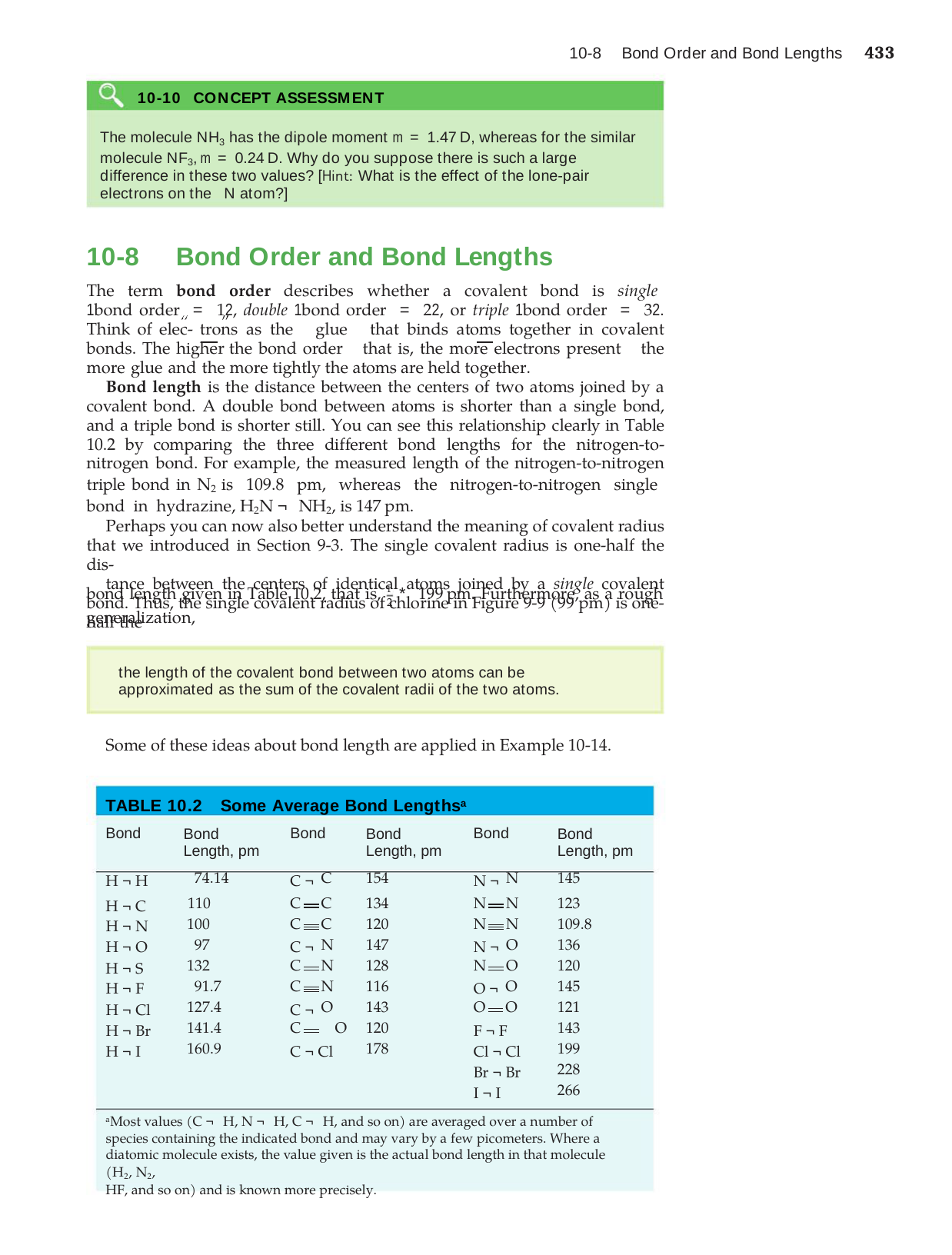

Bond Order and Bond Lengths	433
10-8
10-10   CONCEPT ASSESSMENT

The molecule NH3 has the dipole moment m  =  1.47 D, whereas for the similar molecule NF3, m  =  0.24 D. Why do you suppose there is such a large difference in these two values? [Hint: What is the effect of the lone-pair electrons on the   N atom?]

10-8     Bond Order and Bond Lengths
The  term  bond  order  describes  whether  a  covalent  bond  is  single  1bond order  =  12, double 1bond order  =  22, or triple 1bond order  =  32. Think of elec- trons as the   glue   that binds atoms together in covalent bonds. The higher the bond order    that is, the more electrons present    the more glue and the more tightly the atoms are held together.
Bond length is the distance between the centers of two atoms joined by a covalent bond. A double bond between atoms is shorter than a single bond, and a triple bond is shorter still. You can see this relationship clearly in Table 10.2 by comparing the three different bond lengths for the nitrogen-to-nitrogen bond. For example, the measured length of the nitrogen-to-nitrogen triple bond in N2 is  109.8  pm,  whereas  the  nitrogen-to-nitrogen  single  bond  in  hydrazine, H2N ¬ NH2, is 147 pm.
Perhaps you can now also better understand the meaning of covalent radius that we introduced in Section 9-3. The single covalent radius is one-half the dis-
tance between the centers of identical atoms joined by a single covalent bond. Thus, the single covalent radius of chlorine in Figure 9-9 (99 pm) is one-half the

bond length given in Table 10.2, that is, 1   *  199 pm. Furthermore, as a rough
2
generalization,
the length of the covalent bond between two atoms can be approximated as the sum of the covalent radii of the two atoms.

Some of these ideas about bond length are applied in Example 10-14.

TABLE 10.2	Some Average Bond Lengthsa
| Bond | Bond Length, pm | Bond |  | Bond Length, pm | Bond |  | Bond Length, pm |
| --- | --- | --- | --- | --- | --- | --- | --- |
| H ¬ H | 74.14 | C ¬ | C | 154 | N ¬ | N | 145 |
| H ¬ C | 110 | C | C | 134 | N | N | 123 |
| H ¬ N | 100 | C | C | 120 | N | N | 109.8 |
| H ¬ O | 97 | C ¬ | N | 147 | N ¬ | O | 136 |
| H ¬ S | 132 | C | N | 128 | N | O | 120 |
| H ¬ F | 91.7 | C | N | 116 | O ¬ | O | 145 |
| H ¬ Cl | 127.4 | C ¬ | O | 143 | O | O | 121 |
| H ¬ Br | 141.4 | C O |  | 120 | F ¬ F |  | 143 |
| H ¬ I | 160.9 | C ¬ Cl |  | 178 | Cl ¬ Cl |  | 199 |
|  |  |  |  |  | Br ¬ Br |  | 228 |
|  |  |  |  |  | I ¬ I |  | 266 |

aMost values (C ¬ H, N ¬ H, C ¬ H, and so on) are averaged over a number of species containing the indicated bond and may vary by a few picometers. Where a diatomic molecule exists, the value given is the actual bond length in that molecule (H2, N2,
HF, and so on) and is known more precisely.